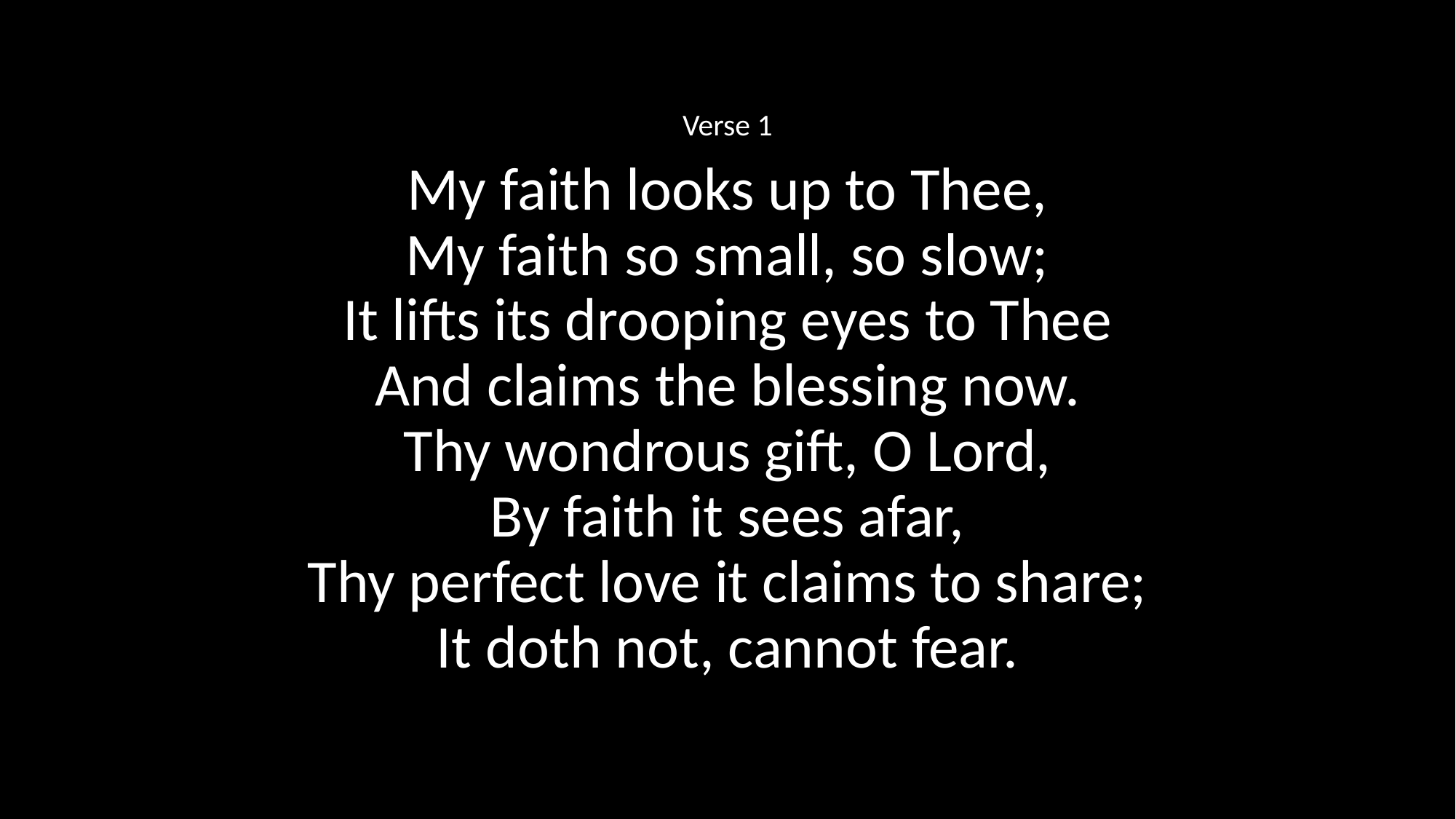

Verse 1
My faith looks up to Thee,
My faith so small, so slow;
It lifts its drooping eyes to Thee
And claims the blessing now.
Thy wondrous gift, O Lord,
By faith it sees afar,
Thy perfect love it claims to share;
It doth not, cannot fear.